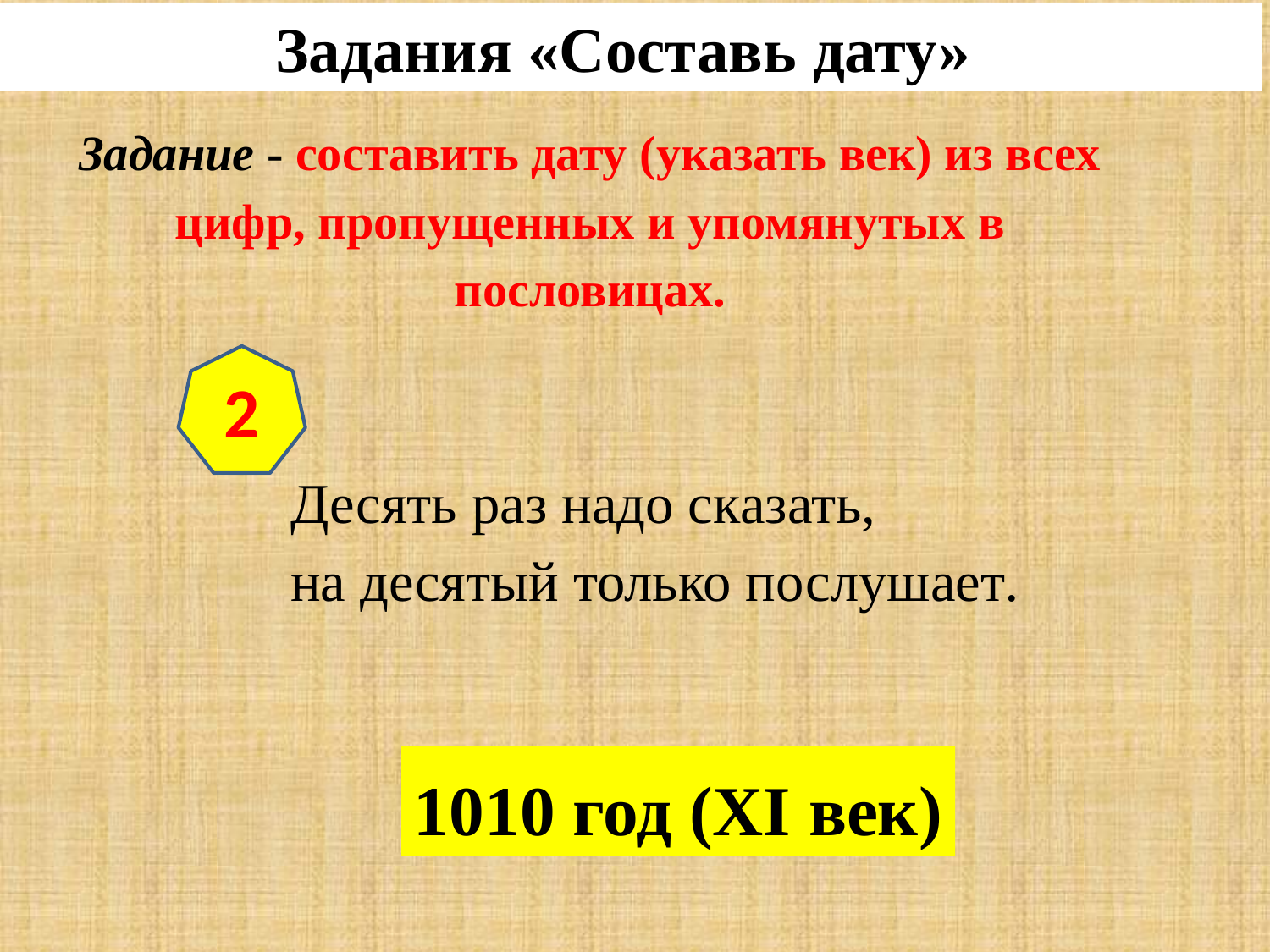

Задания «Составь дату»
Задание - составить дату (указать век) из всех цифр, пропущенных и упомянутых в пословицах.
2
Десять раз надо сказать,
на десятый только послушает.
1010 год (XI век)